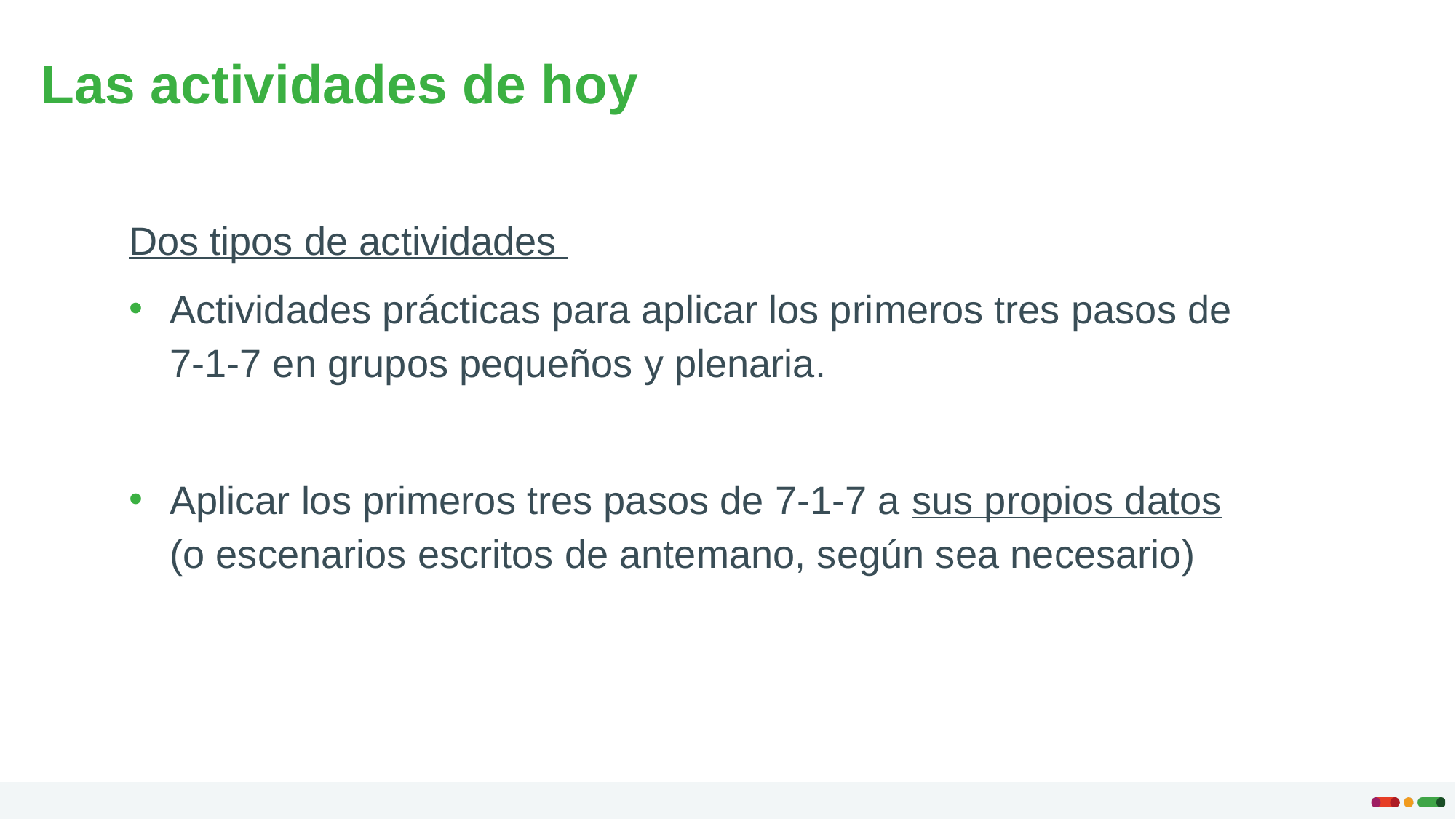

# Las actividades de hoy
Dos tipos de actividades
Actividades prácticas para aplicar los primeros tres pasos de
7-1-7 en grupos pequeños y plenaria.

Aplicar los primeros tres pasos de 7-1-7 a sus propios datos
(o escenarios escritos de antemano, según sea necesario)